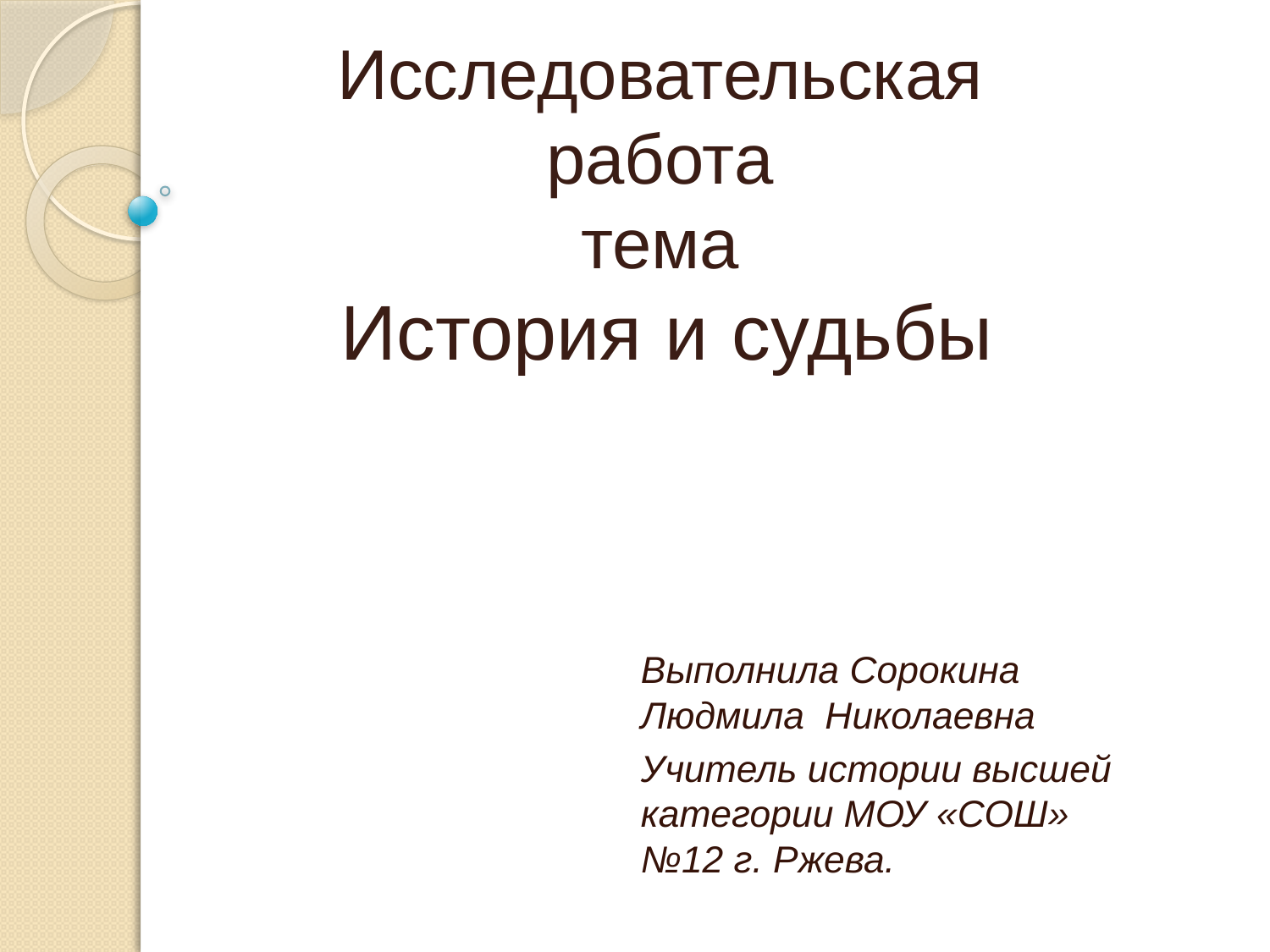

# Исследовательская работа тема История и судьбы
Выполнила Сорокина Людмила  Николаевна
Учитель истории высшей категории МОУ «СОШ» №12 г. Ржева.